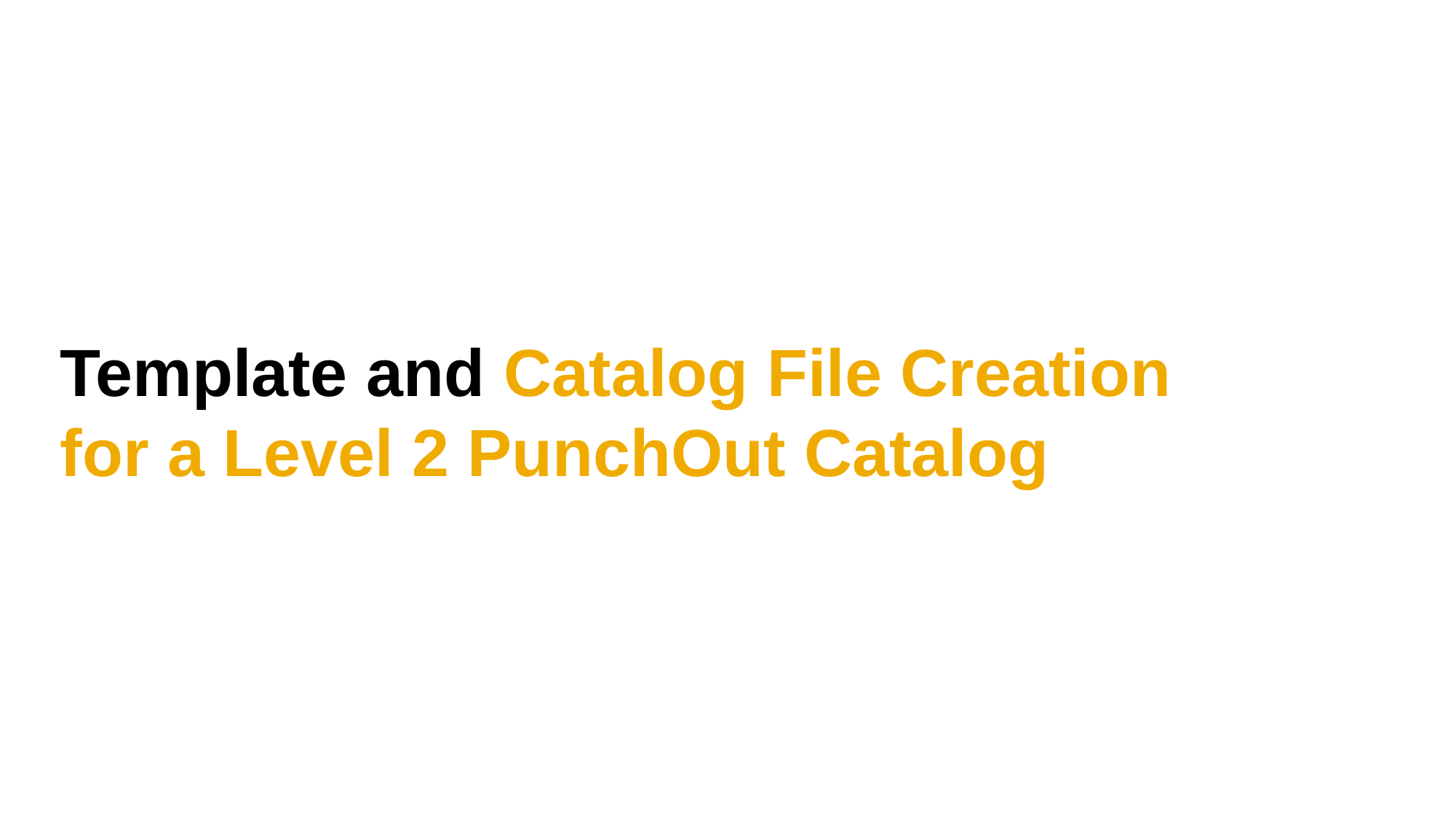

# Template and Catalog File Creation for a Level 2 PunchOut Catalog